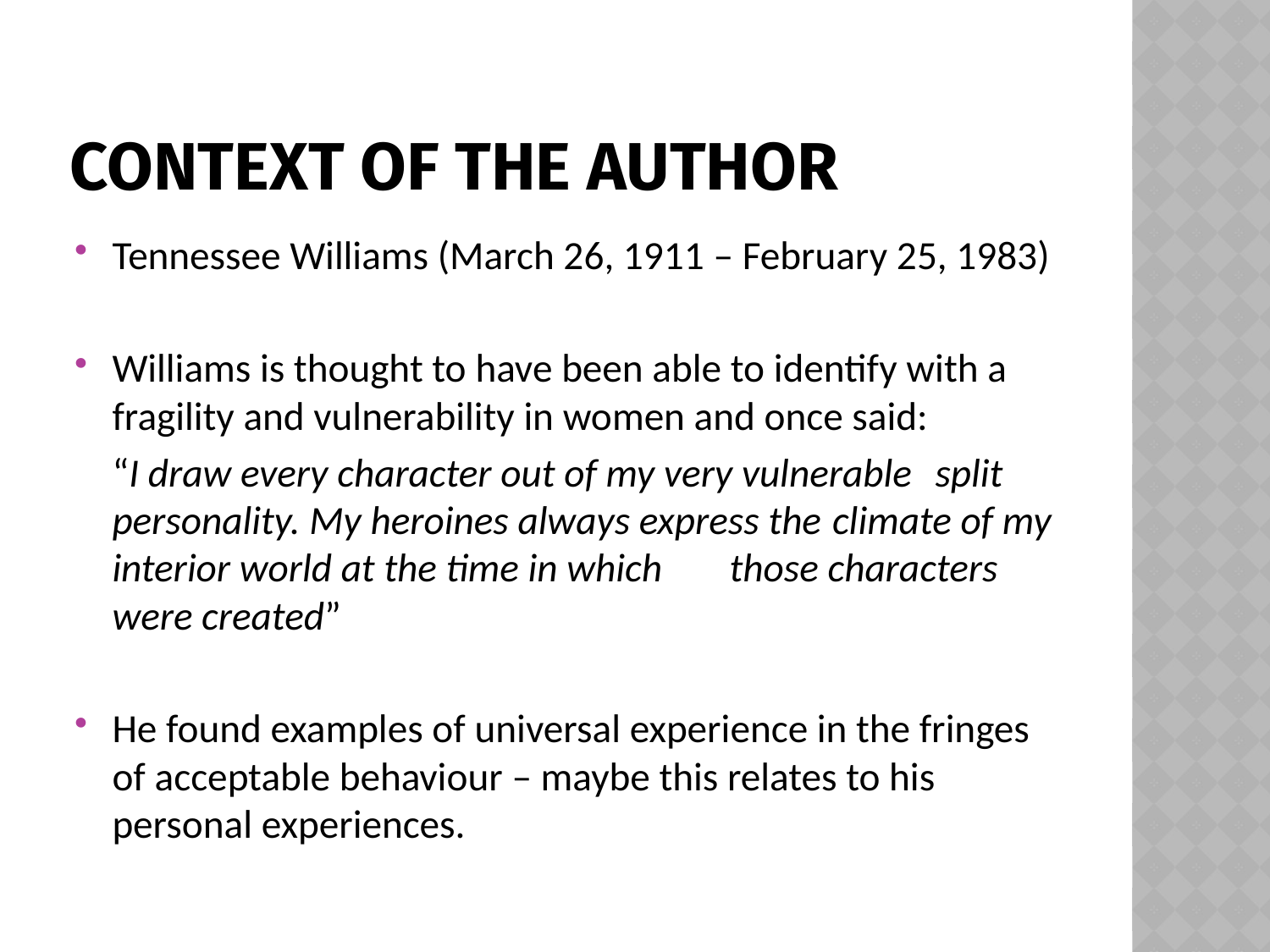

# Context of The Author
Tennessee Williams (March 26, 1911 – February 25, 1983)

Williams is thought to have been able to identify with a fragility and vulnerability in women and once said:
		“I draw every character out of my very vulnerable 	split personality. My heroines always express the 	climate of my interior world at the time in which 	those characters were created”

He found examples of universal experience in the fringes of acceptable behaviour – maybe this relates to his personal experiences.